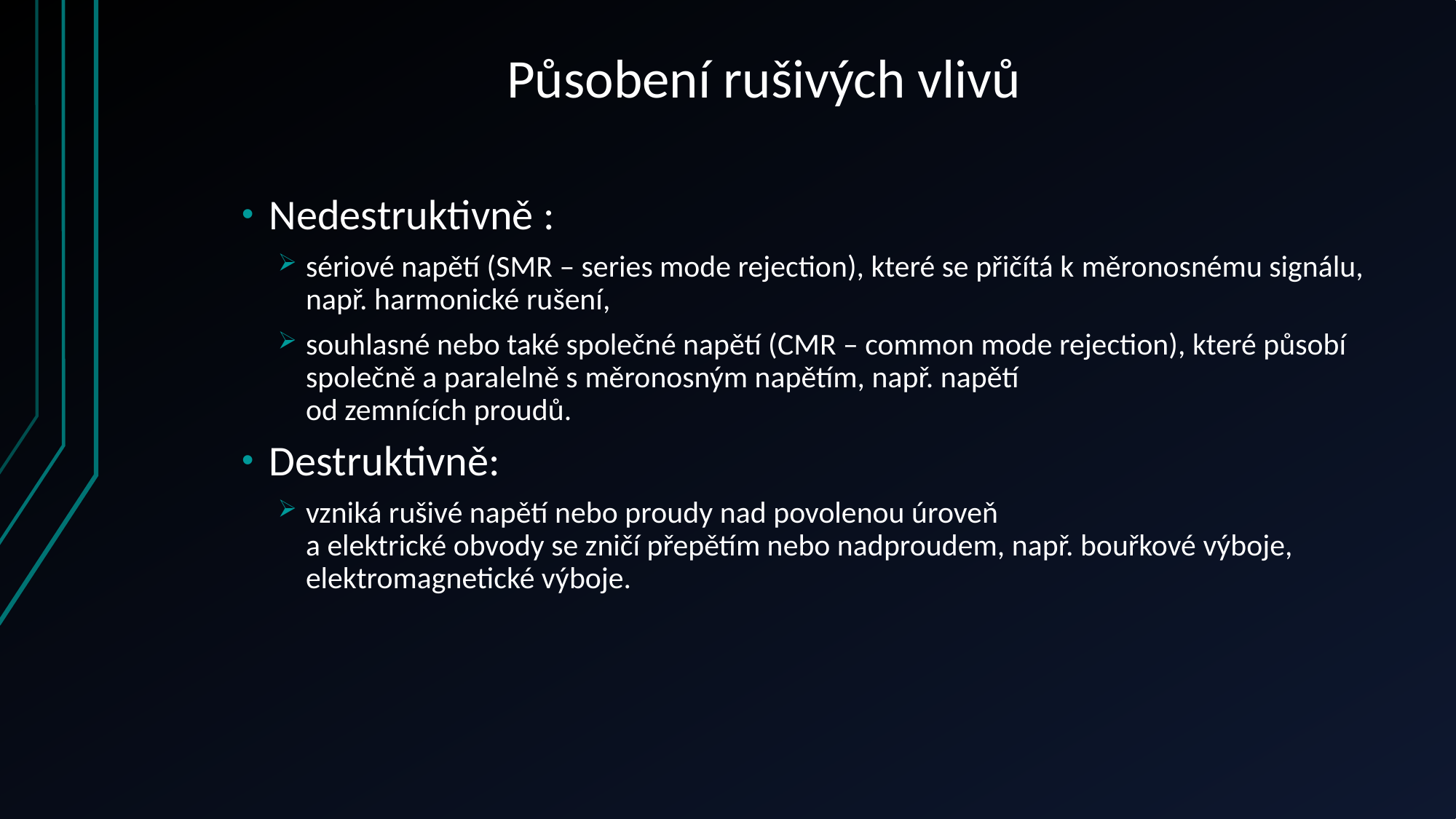

# Působení rušivých vlivů
Nedestruktivně :
sériové napětí (SMR – series mode rejection), které se přičítá k měronosnému signálu, např. harmonické rušení,
souhlasné nebo také společné napětí (CMR – common mode rejection), které působí společně a paralelně s měronosným napětím, např. napětí
od zemnících proudů.
Destruktivně:
vzniká rušivé napětí nebo proudy nad povolenou úroveň
a elektrické obvody se zničí přepětím nebo nadproudem, např. bouřkové výboje, elektromagnetické výboje.